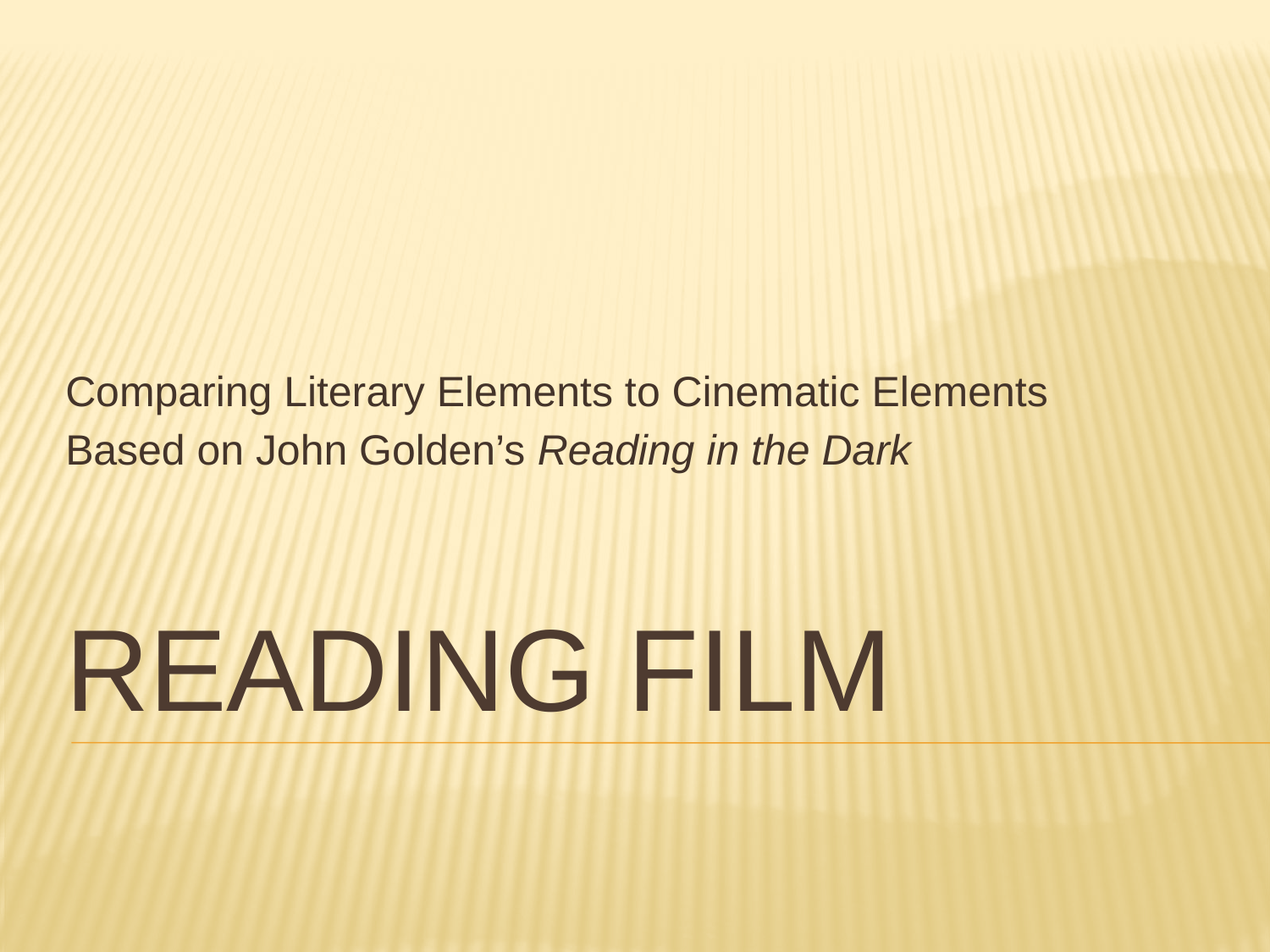

Comparing Literary Elements to Cinematic Elements
Based on John Golden’s Reading in the Dark

# Reading Film